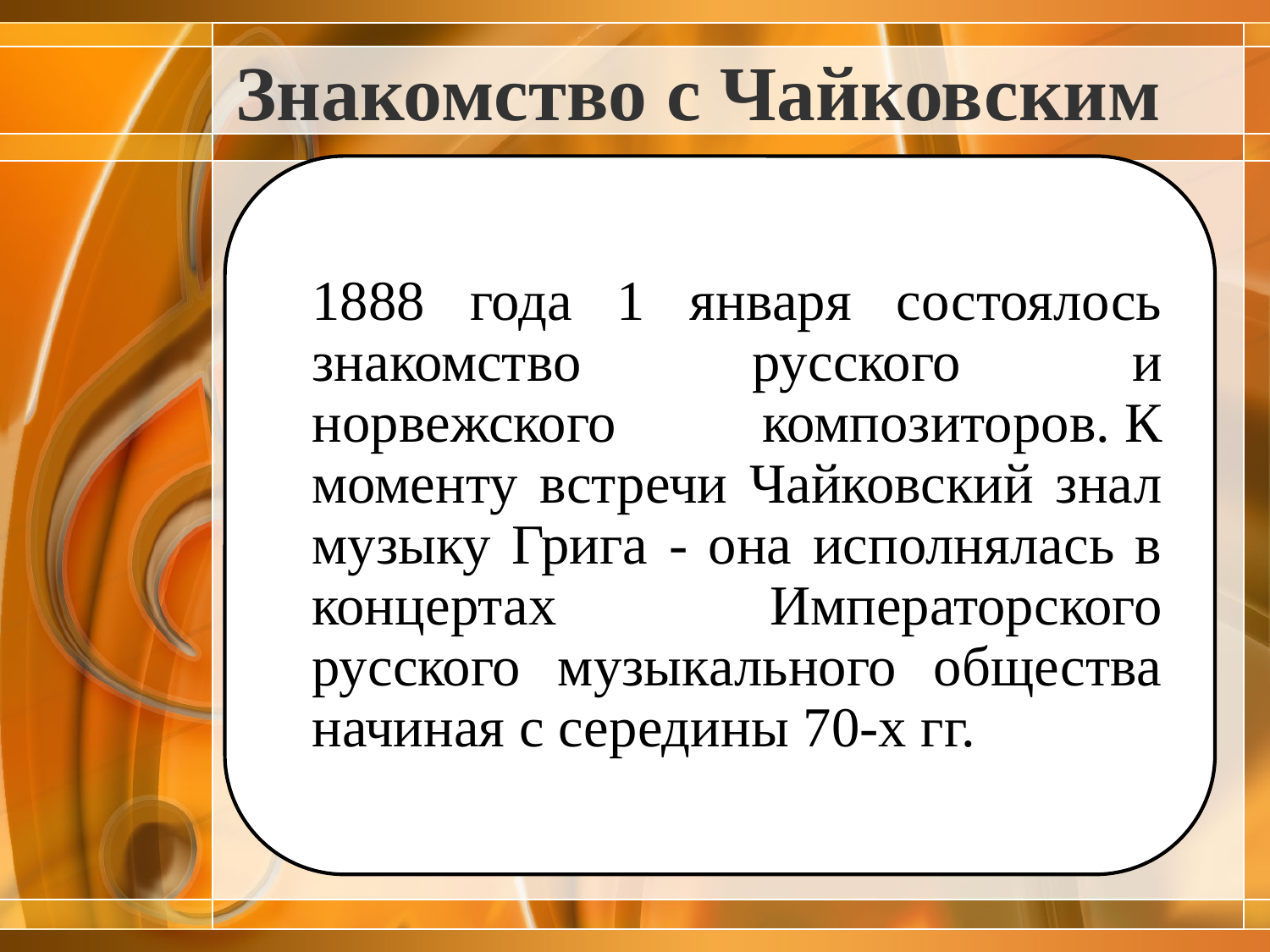

# Знакомство с Чайковским
1888 года 1 января состоялось знакомство русского и норвежского композиторов. К моменту встречи Чайковский знал музыку Грига - она исполнялась в концертах Императорского русского музыкального общества начиная с середины 70-х гг.